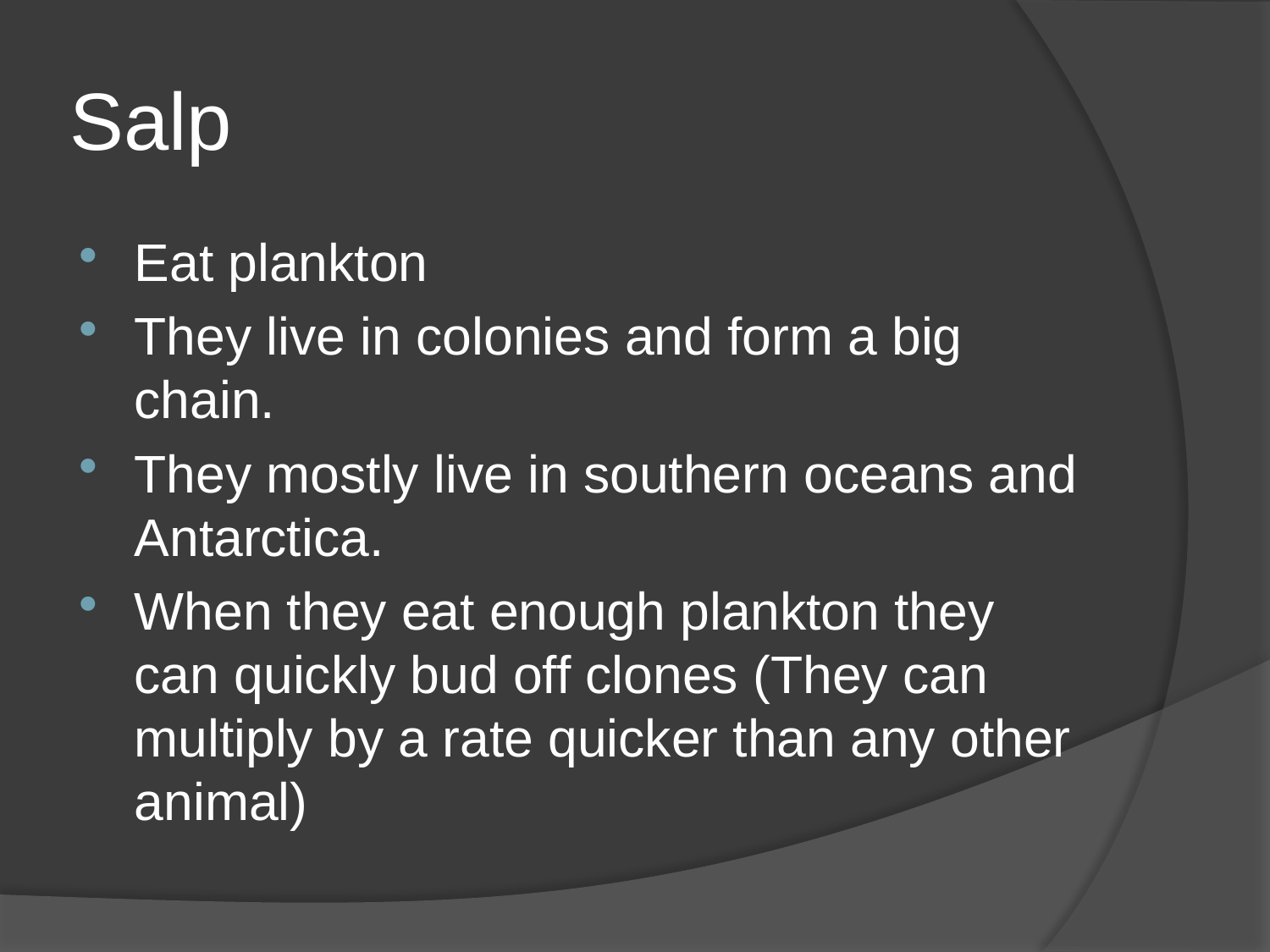

# Salp
Eat plankton
They live in colonies and form a big chain.
They mostly live in southern oceans and Antarctica.
When they eat enough plankton they can quickly bud off clones (They can multiply by a rate quicker than any other animal)